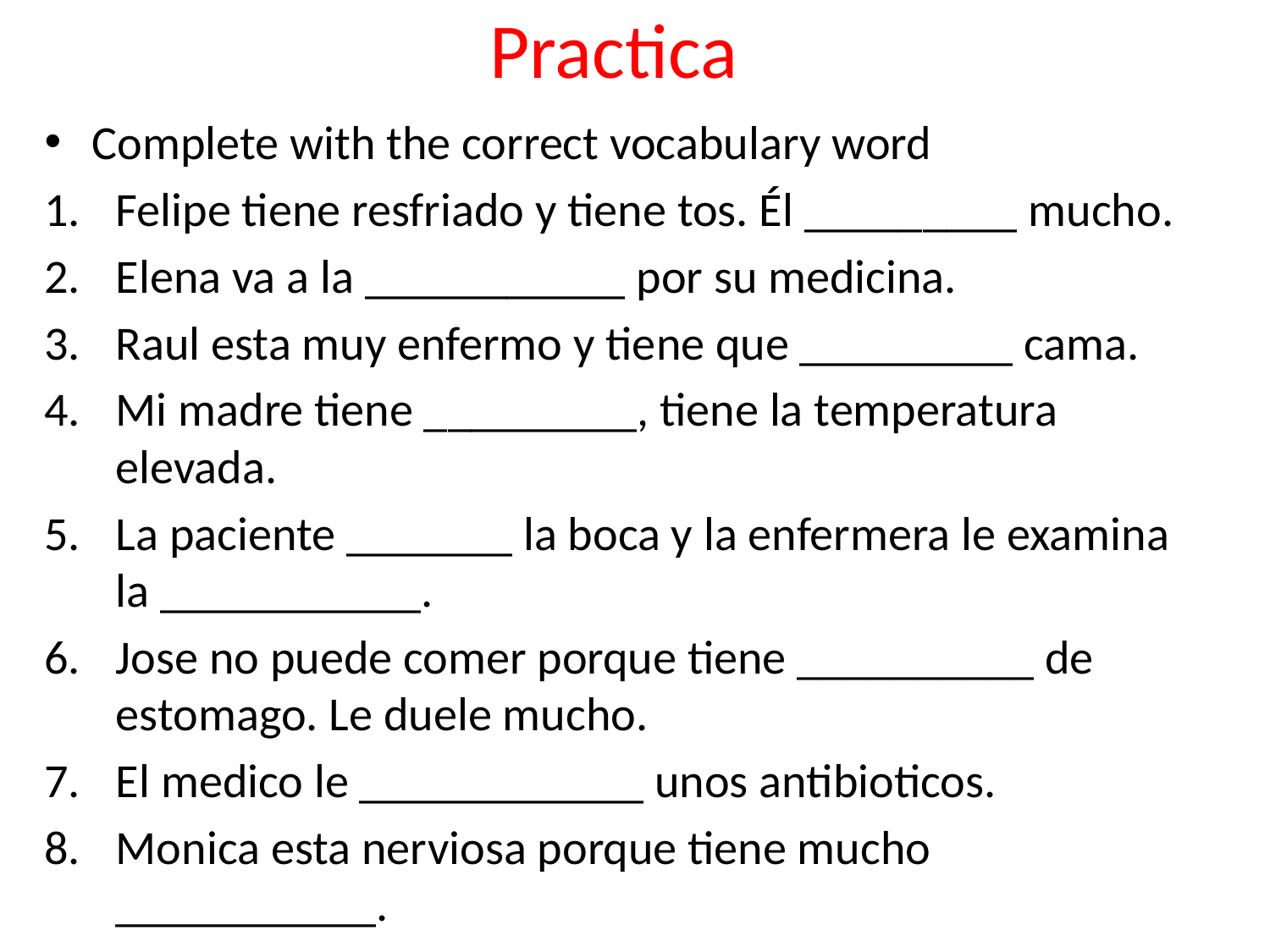

# Practica
Complete with the correct vocabulary word
Felipe tiene resfriado y tiene tos. Él _________ mucho.
Elena va a la ___________ por su medicina.
Raul esta muy enfermo y tiene que _________ cama.
Mi madre tiene _________, tiene la temperatura elevada.
La paciente _______ la boca y la enfermera le examina la ___________.
Jose no puede comer porque tiene __________ de estomago. Le duele mucho.
El medico le ____________ unos antibioticos.
Monica esta nerviosa porque tiene mucho ___________.